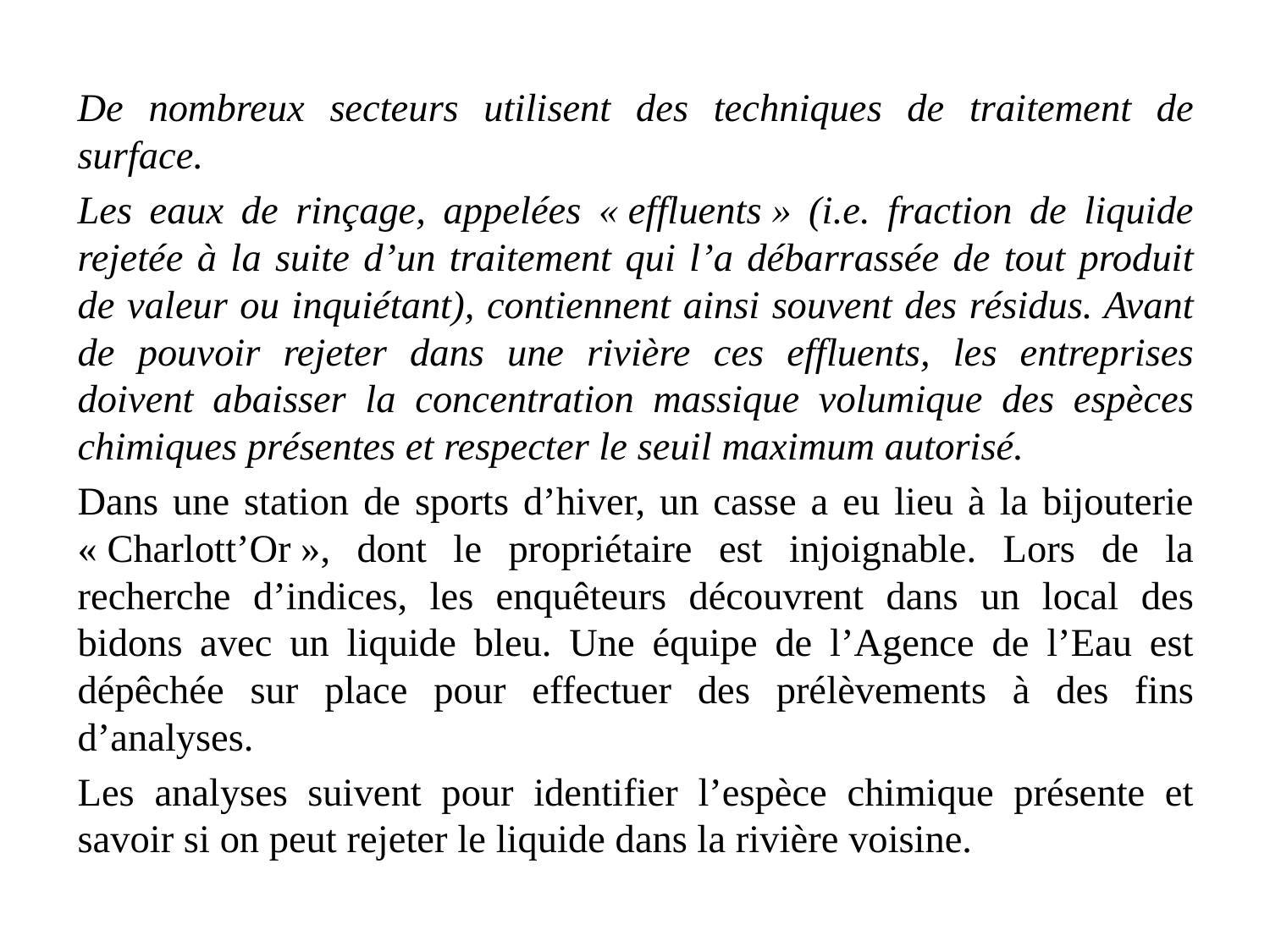

De nombreux secteurs utilisent des techniques de traitement de surface.
Les eaux de rinçage, appelées « effluents » (i.e. fraction de liquide rejetée à la suite d’un traitement qui l’a débarrassée de tout produit de valeur ou inquiétant), contiennent ainsi souvent des résidus. Avant de pouvoir rejeter dans une rivière ces effluents, les entreprises doivent abaisser la concentration massique volumique des espèces chimiques présentes et respecter le seuil maximum autorisé.
Dans une station de sports d’hiver, un casse a eu lieu à la bijouterie « Charlott’Or », dont le propriétaire est injoignable. Lors de la recherche d’indices, les enquêteurs découvrent dans un local des bidons avec un liquide bleu. Une équipe de l’Agence de l’Eau est dépêchée sur place pour effectuer des prélèvements à des fins d’analyses.
Les analyses suivent pour identifier l’espèce chimique présente et savoir si on peut rejeter le liquide dans la rivière voisine.